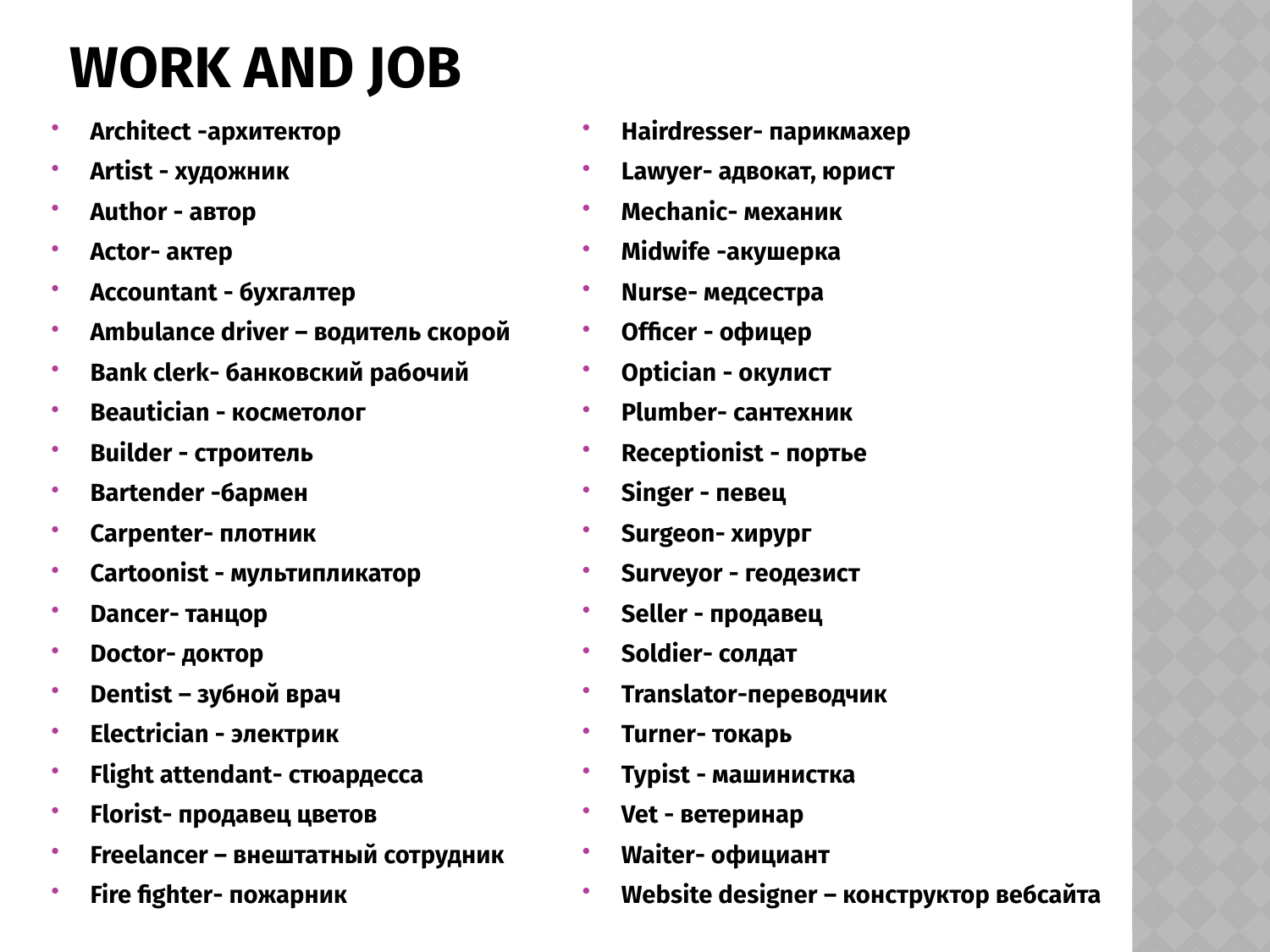

# Work and job
Architect -архитектор
Artist - художник
Author - автор
Actor- актер
Accountant - бухгалтер
Ambulance driver – водитель скорой
Bank clerk- банковский рабочий
Beautician - косметолог
Builder - строитель
Bartender -бармен
Carpenter- плотник
Cartoonist - мультипликатор
Dancer- танцор
Doctor- доктор
Dentist – зубной врач
Electrician - электрик
Flight attendant- стюардесса
Florist- продавец цветов
Freelancer – внештатный сотрудник
Fire fighter- пожарник
Hairdresser- парикмахер
Lawyer- адвокат, юрист
Mechanic- механик
Midwife -акушерка
Nurse- медсестра
Officer - офицер
Optician - окулист
Plumber- сантехник
Receptionist - портье
Singer - певец
Surgeon- хирург
Surveyor - геодезист
Seller - продавец
Soldier- солдат
Translator-переводчик
Turner- токарь
Typist - машинистка
Vet - ветеринар
Waiter- официант
Website designer – конструктор вебсайта